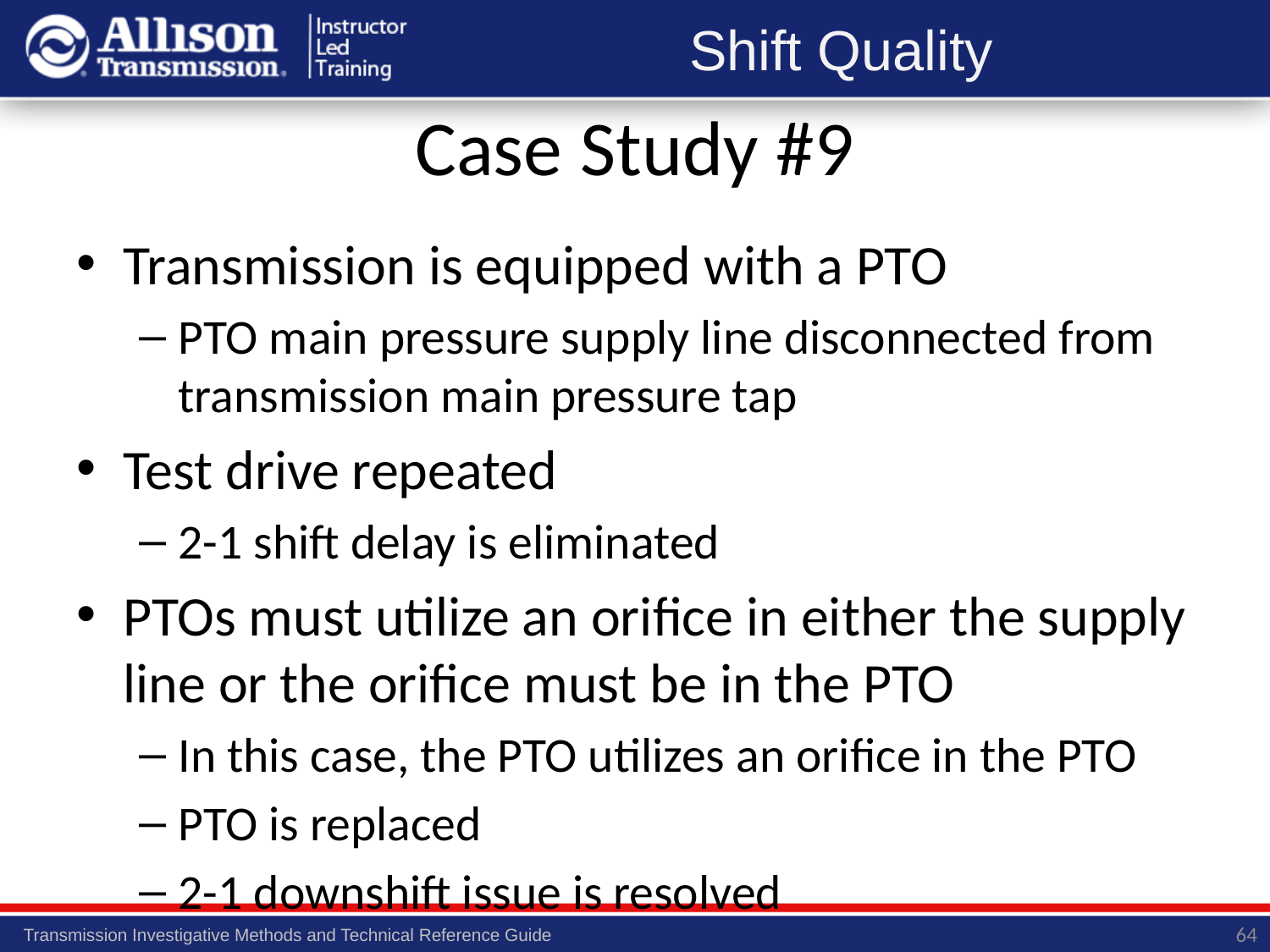

# Case Study #9
Transmission is equipped with a PTO
PTO main pressure supply line disconnected from transmission main pressure tap
Test drive repeated
2-1 shift delay is eliminated
PTOs must utilize an orifice in either the supply line or the orifice must be in the PTO
In this case, the PTO utilizes an orifice in the PTO
PTO is replaced
2-1 downshift issue is resolved
64